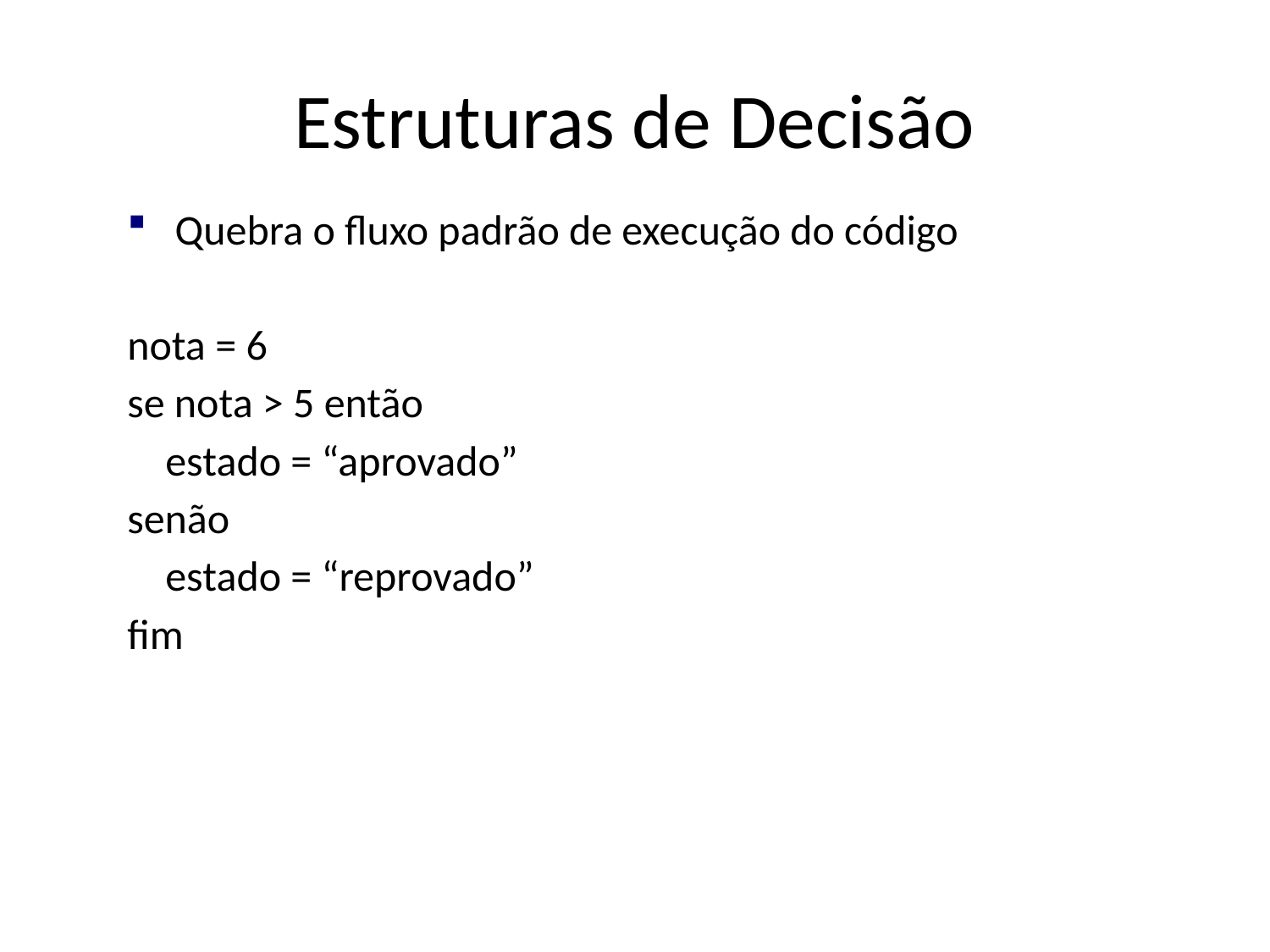

# Estruturas de Decisão
Quebra o fluxo padrão de execução do código

nota = 6
se nota > 5 então
    estado = “aprovado”
senão
    estado = “reprovado”
fim